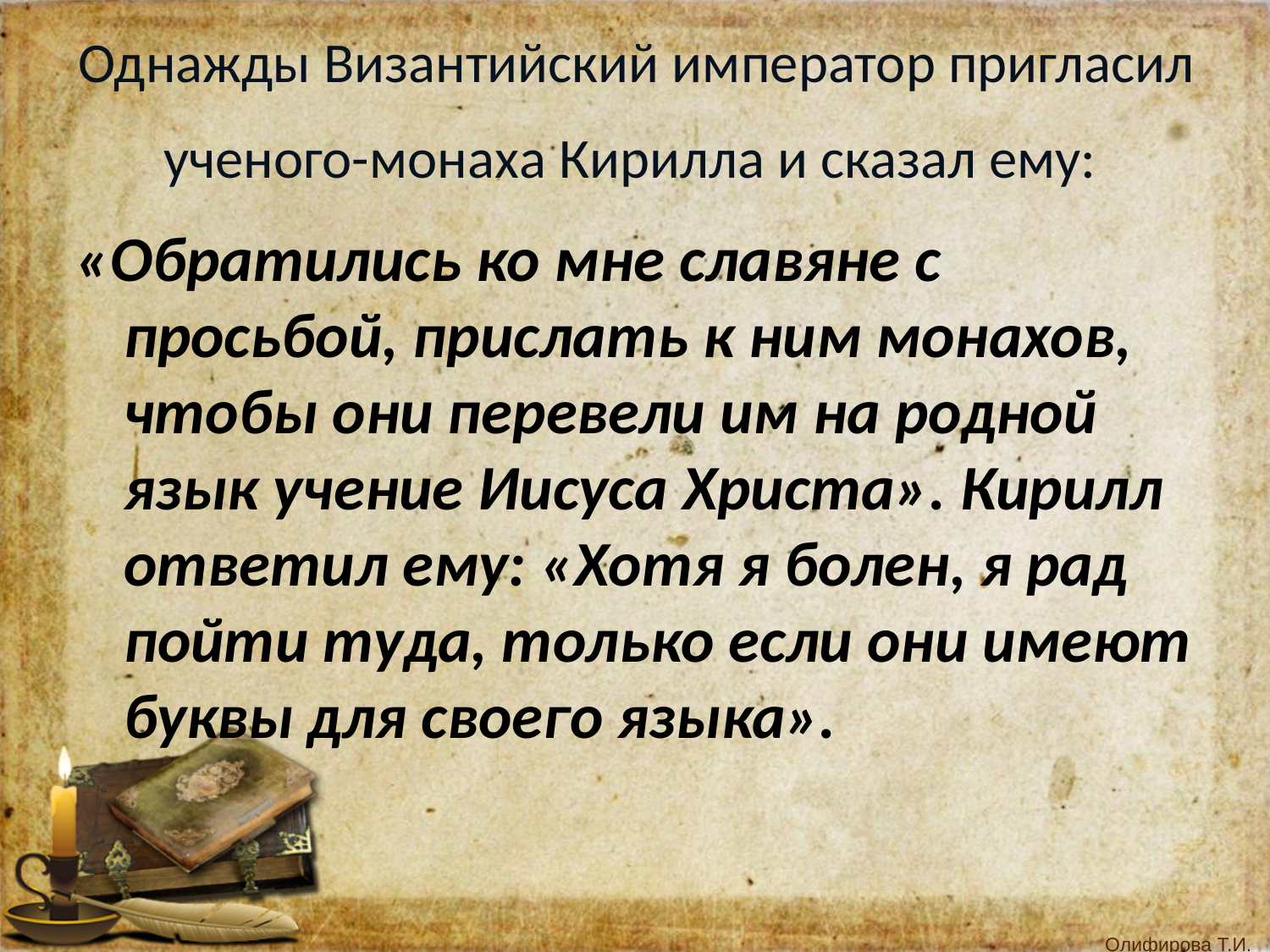

# Однажды Византийский император пригласил ученого-монаха Кирилла и сказал ему:
«Обратились ко мне славяне с просьбой, прислать к ним монахов, чтобы они перевели им на родной язык учение Иисуса Христа». Кирилл ответил ему: «Хотя я болен, я рад пойти туда, только если они имеют буквы для своего языка».